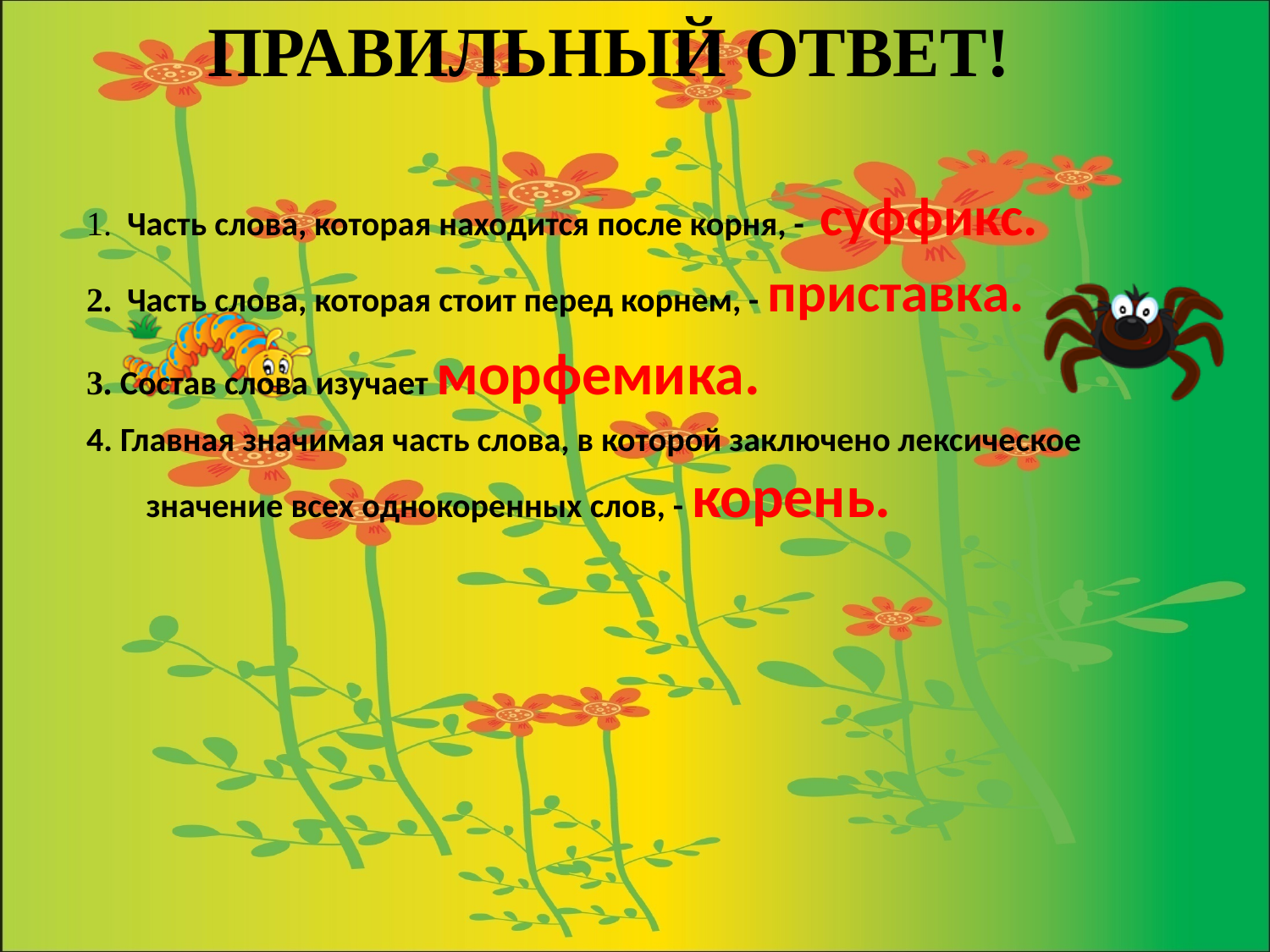

# Правильный ответ!
1.  Часть слова, которая находится после корня, -  суффикс.
2.  Часть слова, которая стоит перед корнем, - приставка.
3. Состав слова изучает морфемика.
4. Главная значимая часть слова, в которой заключено лексическое значение всех однокоренных слов, - корень.